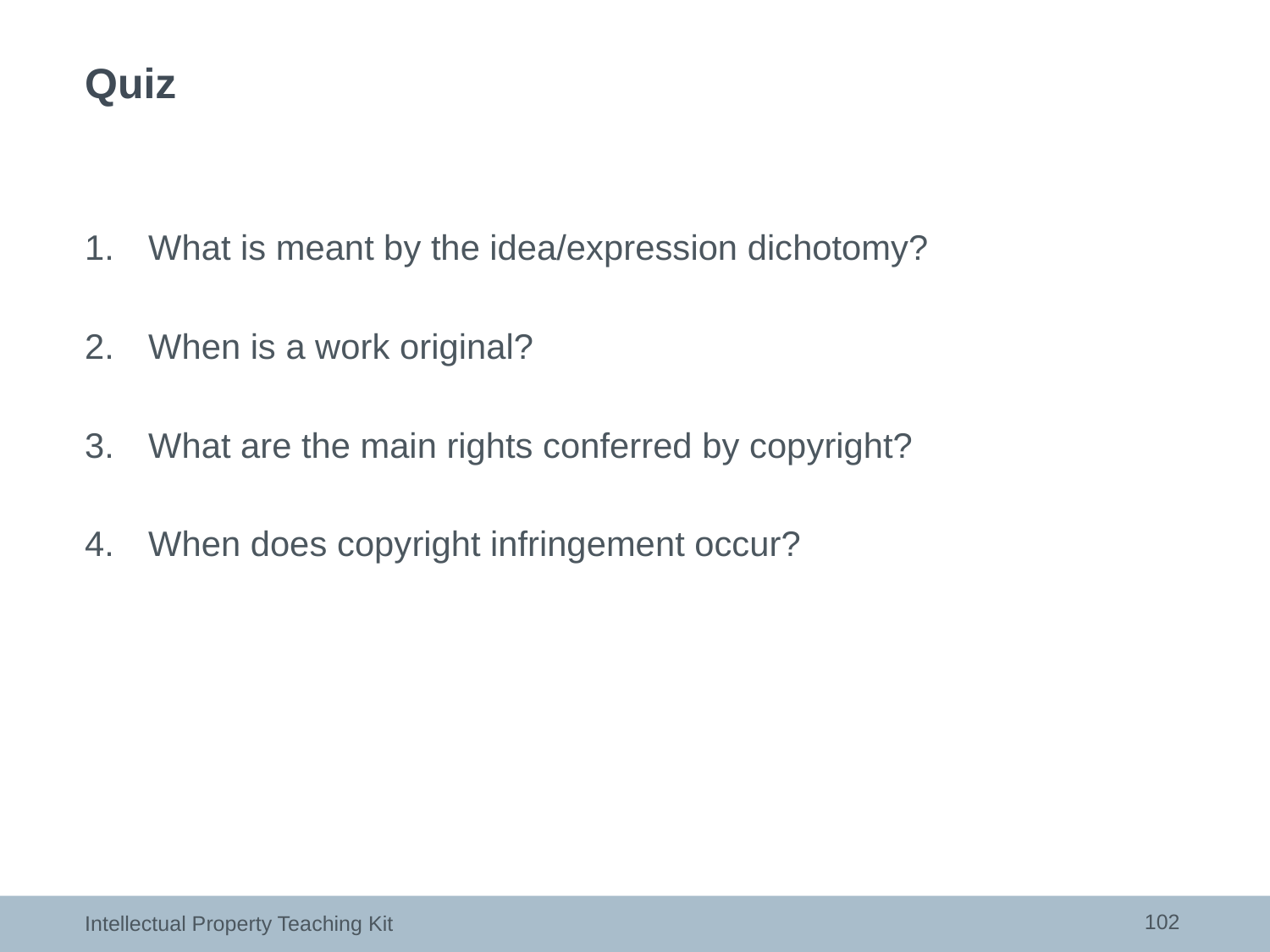

# Quiz
What is meant by the idea/expression dichotomy?

When is a work original?

What are the main rights conferred by copyright?

When does copyright infringement occur?
102
Intellectual Property Teaching Kit